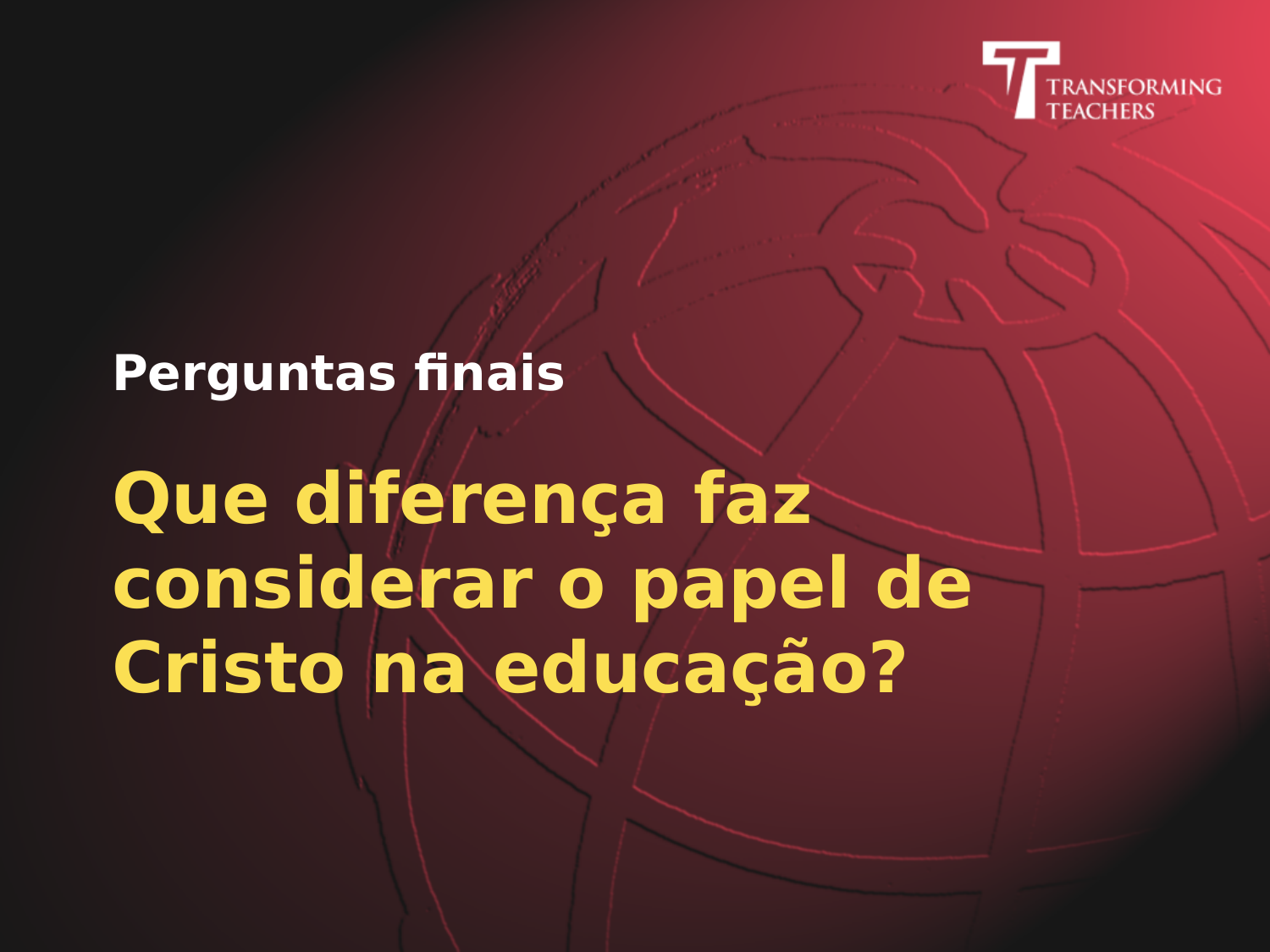

Perguntas finais
# Que diferença faz considerar o papel de Cristo na educação?